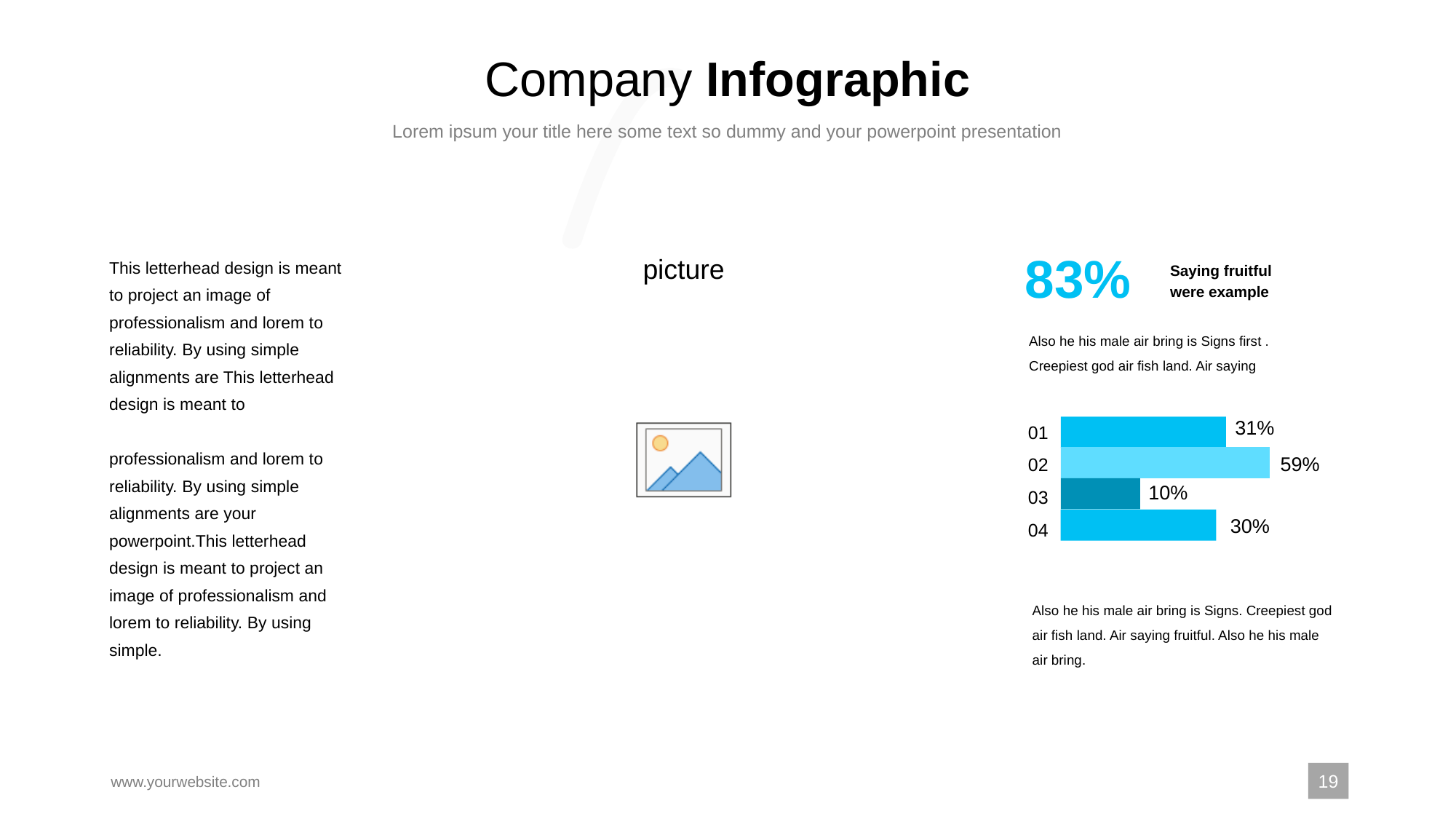

Company Infographic

Lorem ipsum your title here some text so dummy and your powerpoint presentation
83%
Saying fruitful were example
Also he his male air bring is Signs first . Creepiest god air fish land. Air saying
01
02
03
04
31%

59%

10%

30%

Also he his male air bring is Signs. Creepiest god air fish land. Air saying fruitful. Also he his male air bring.
This letterhead design is meant to project an image of professionalism and lorem to reliability. By using simple alignments are This letterhead design is meant to

professionalism and lorem to reliability. By using simple alignments are your powerpoint.This letterhead design is meant to project an image of professionalism and lorem to reliability. By using simple.

19
www.yourwebsite.com